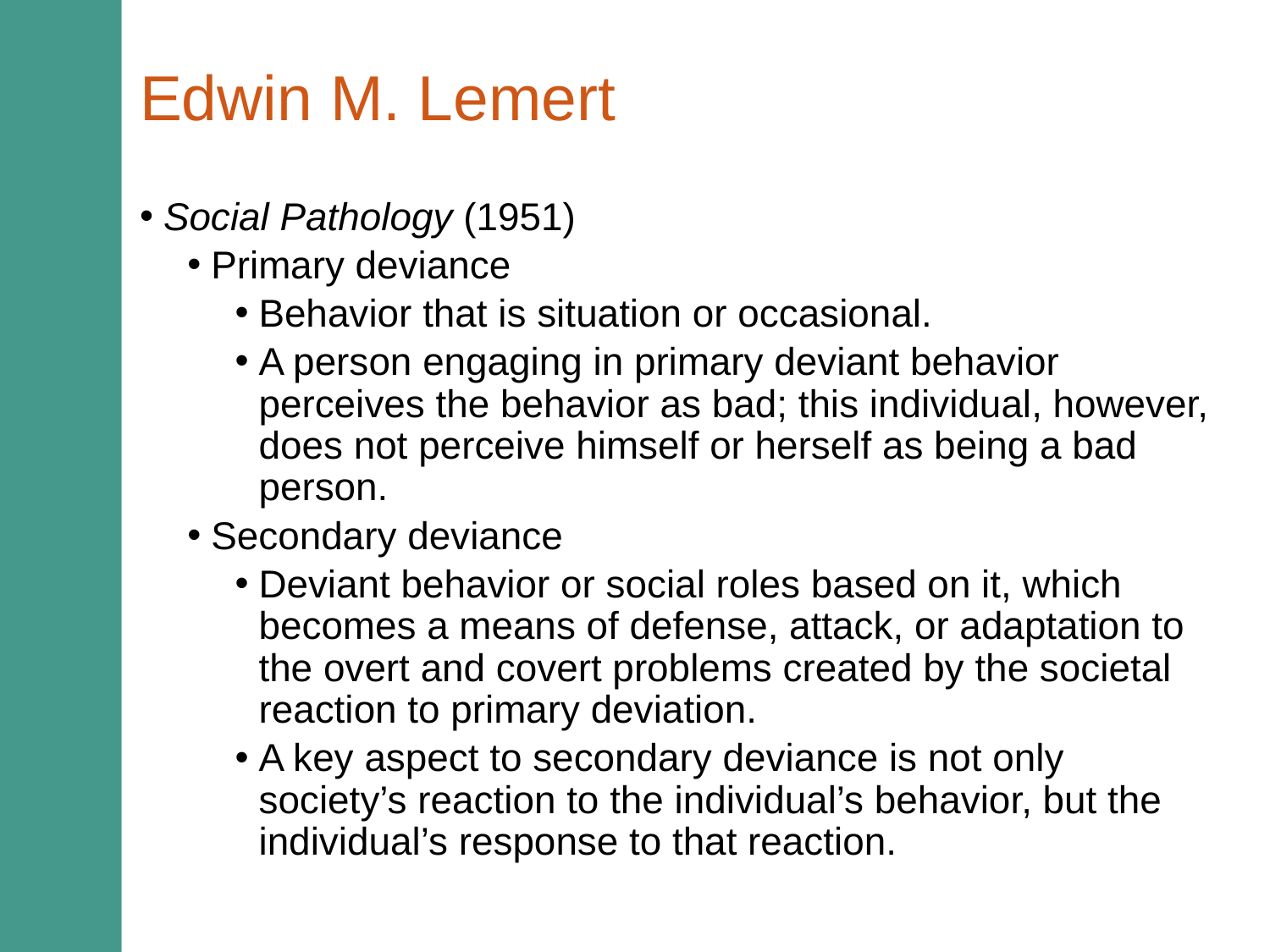

# Edwin M. Lemert
Social Pathology (1951)
Primary deviance
Behavior that is situation or occasional.
A person engaging in primary deviant behavior perceives the behavior as bad; this individual, however, does not perceive himself or herself as being a bad person.
Secondary deviance
Deviant behavior or social roles based on it, which becomes a means of defense, attack, or adaptation to the overt and covert problems created by the societal reaction to primary deviation.
A key aspect to secondary deviance is not only society’s reaction to the individual’s behavior, but the individual’s response to that reaction.